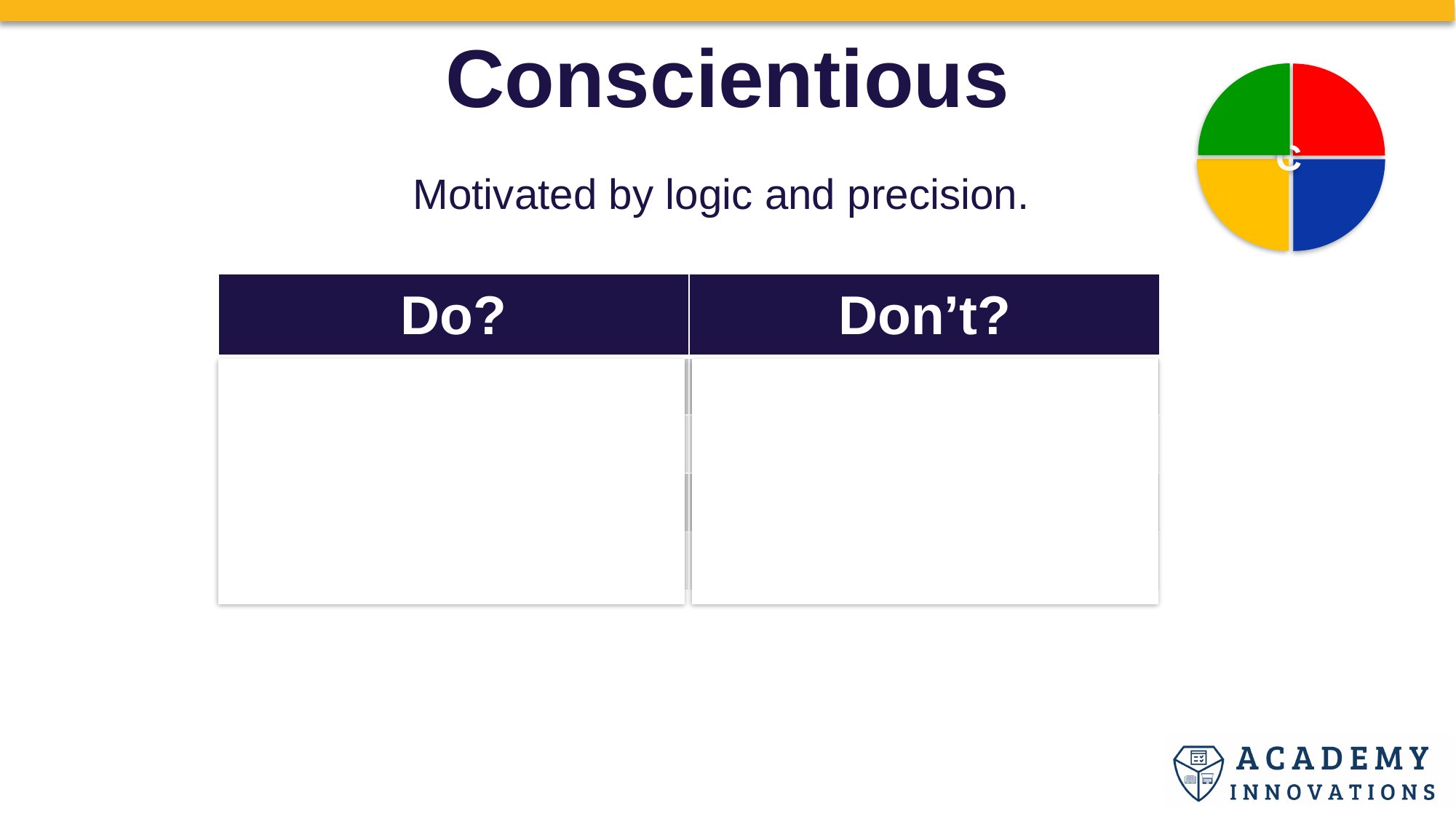

Conscientious

C

Motivated by logic and precision.
| Do? | Don’t? |
| --- | --- |
| Use facts | Use generalities |
| Listen to their concerns | Ignore their concerns |
| Minimize your feelings | Focus on feelings |
| Be specific | Be vague |